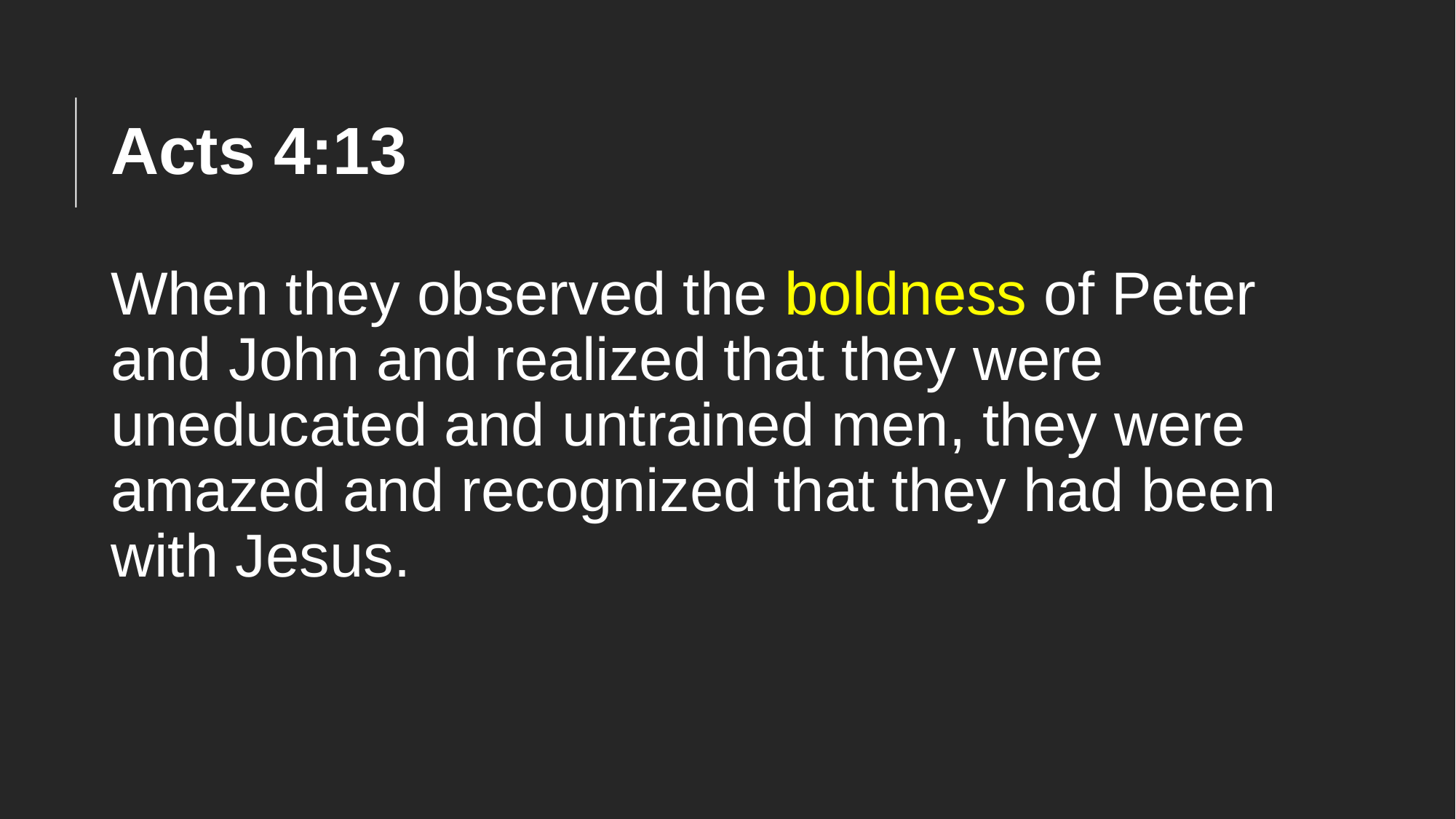

# Acts 4:13
When they observed the boldness of Peter and John and realized that they were uneducated and untrained men, they were amazed and recognized that they had been with Jesus.